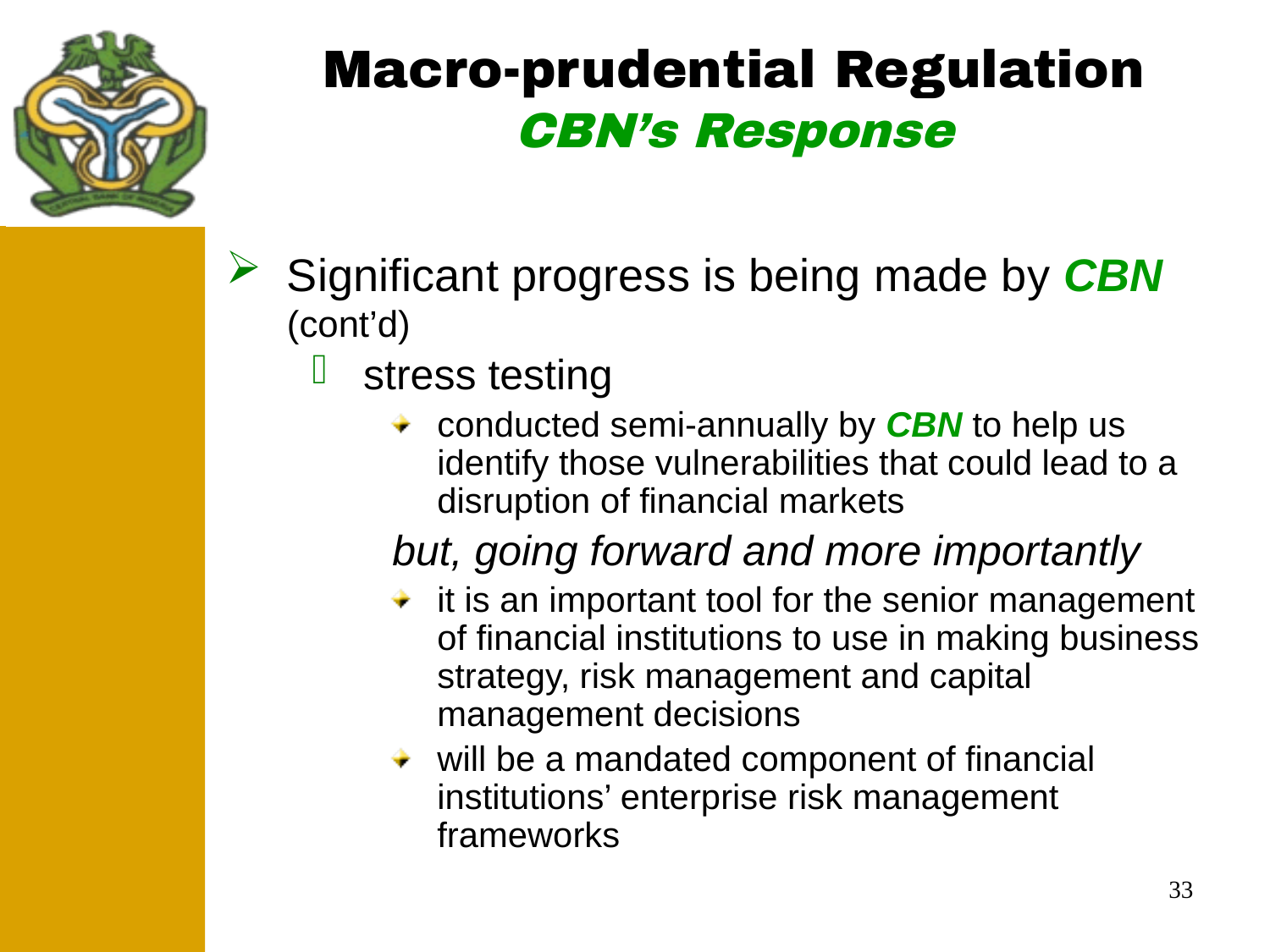

Macro-prudential Regulation
CBN’s Response
#
 After
Significant progress is being made by CBN (cont’d)
stress testing
conducted semi-annually by CBN to help us identify those vulnerabilities that could lead to a disruption of financial markets
but, going forward and more importantly
it is an important tool for the senior management of financial institutions to use in making business strategy, risk management and capital management decisions
will be a mandated component of financial institutions’ enterprise risk management frameworks

33